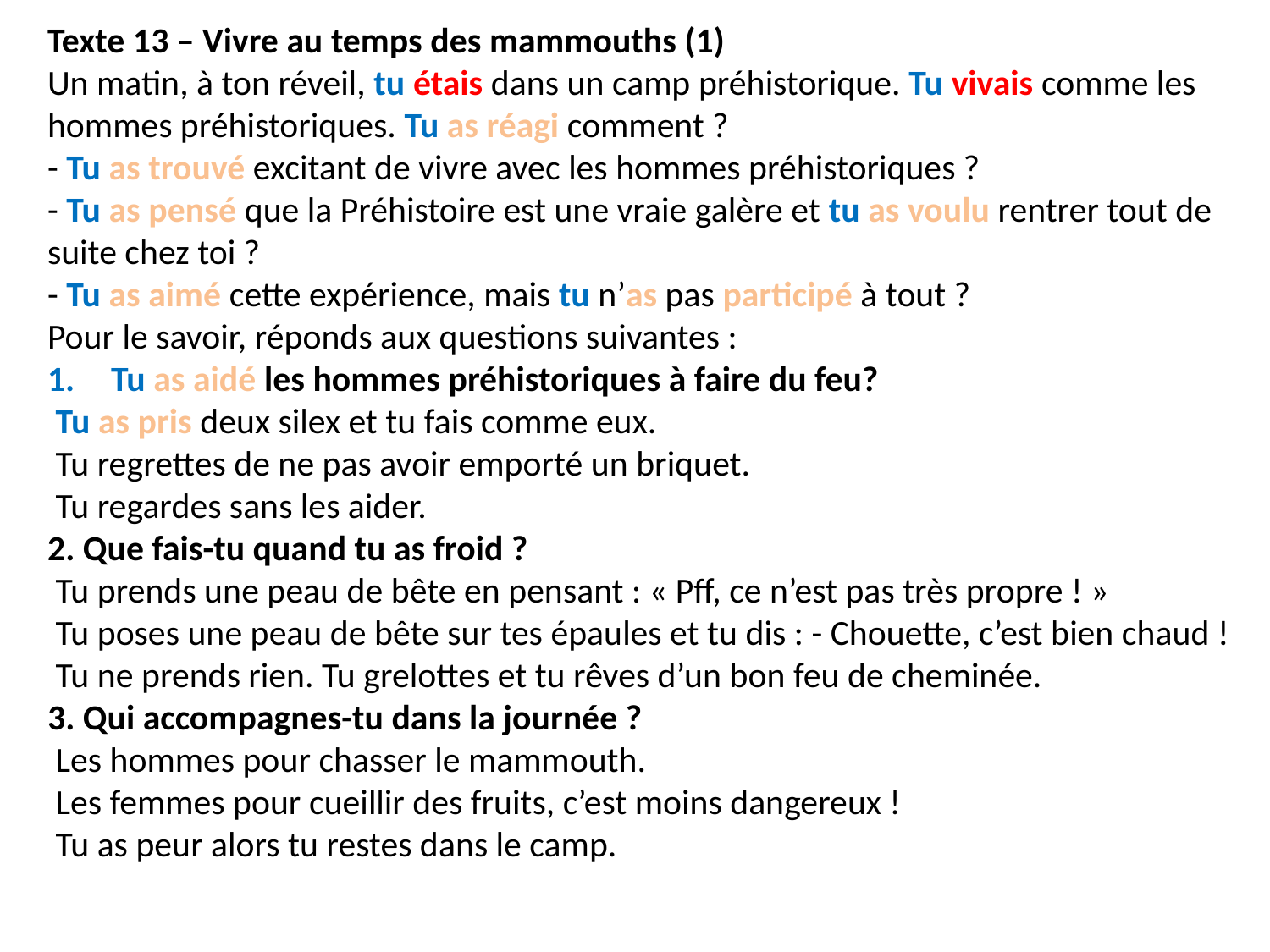

Texte 13 – Vivre au temps des mammouths (1)
Un matin, à ton réveil, tu étais dans un camp préhistorique. Tu vivais comme les hommes préhistoriques. Tu as réagi comment ?
- Tu as trouvé excitant de vivre avec les hommes préhistoriques ?
- Tu as pensé que la Préhistoire est une vraie galère et tu as voulu rentrer tout de suite chez toi ?
- Tu as aimé cette expérience, mais tu n’as pas participé à tout ?
Pour le savoir, réponds aux questions suivantes :
Tu as aidé les hommes préhistoriques à faire du feu?
 Tu as pris deux silex et tu fais comme eux.
 Tu regrettes de ne pas avoir emporté un briquet.
 Tu regardes sans les aider.
2. Que fais-tu quand tu as froid ?
 Tu prends une peau de bête en pensant : « Pff, ce n’est pas très propre ! »
 Tu poses une peau de bête sur tes épaules et tu dis : - Chouette, c’est bien chaud !
 Tu ne prends rien. Tu grelottes et tu rêves d’un bon feu de cheminée.
3. Qui accompagnes-tu dans la journée ?
 Les hommes pour chasser le mammouth.
 Les femmes pour cueillir des fruits, c’est moins dangereux !
 Tu as peur alors tu restes dans le camp.